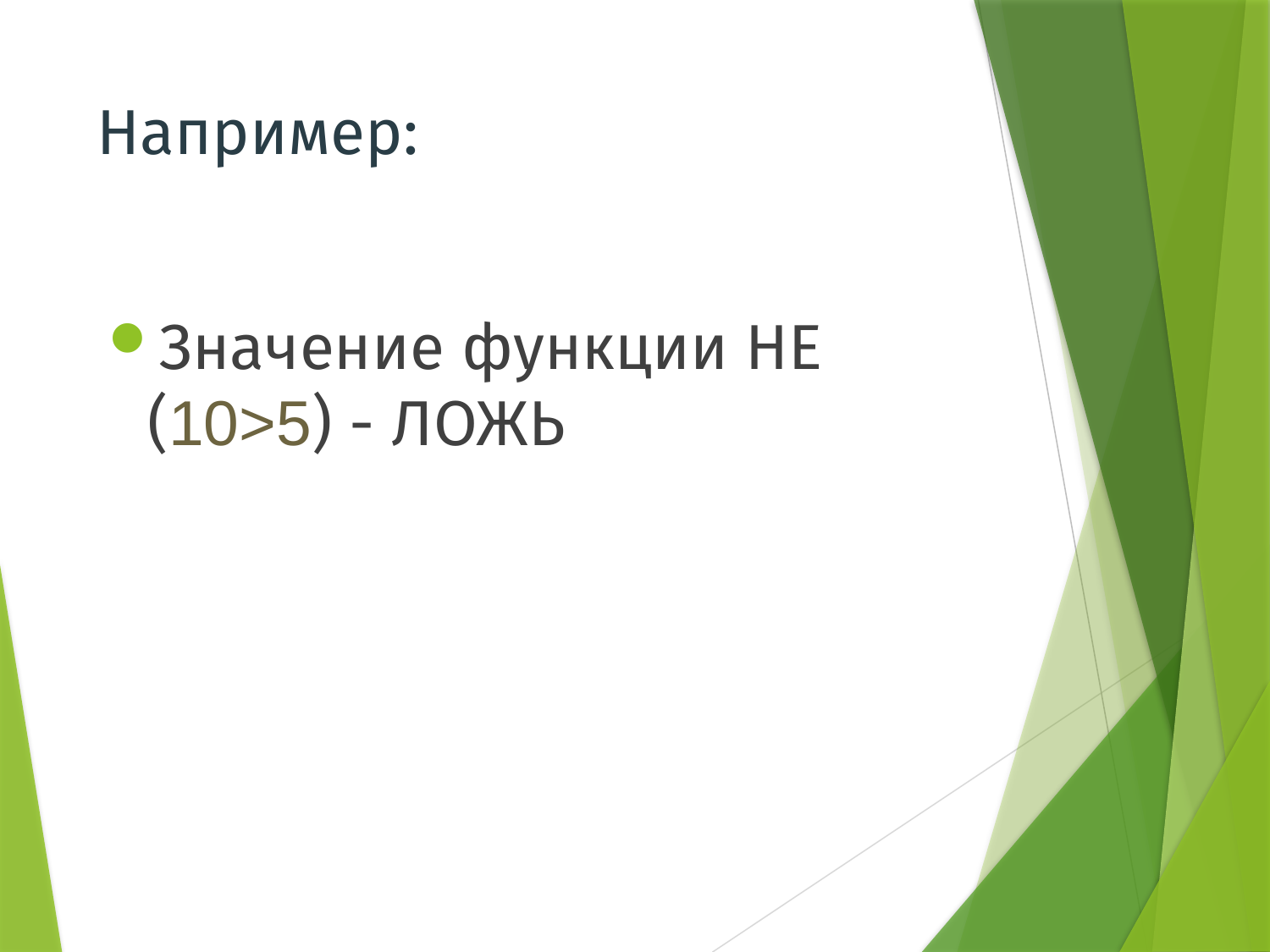

# Например:
Значение функции НЕ (10>5) - ЛОЖЬ